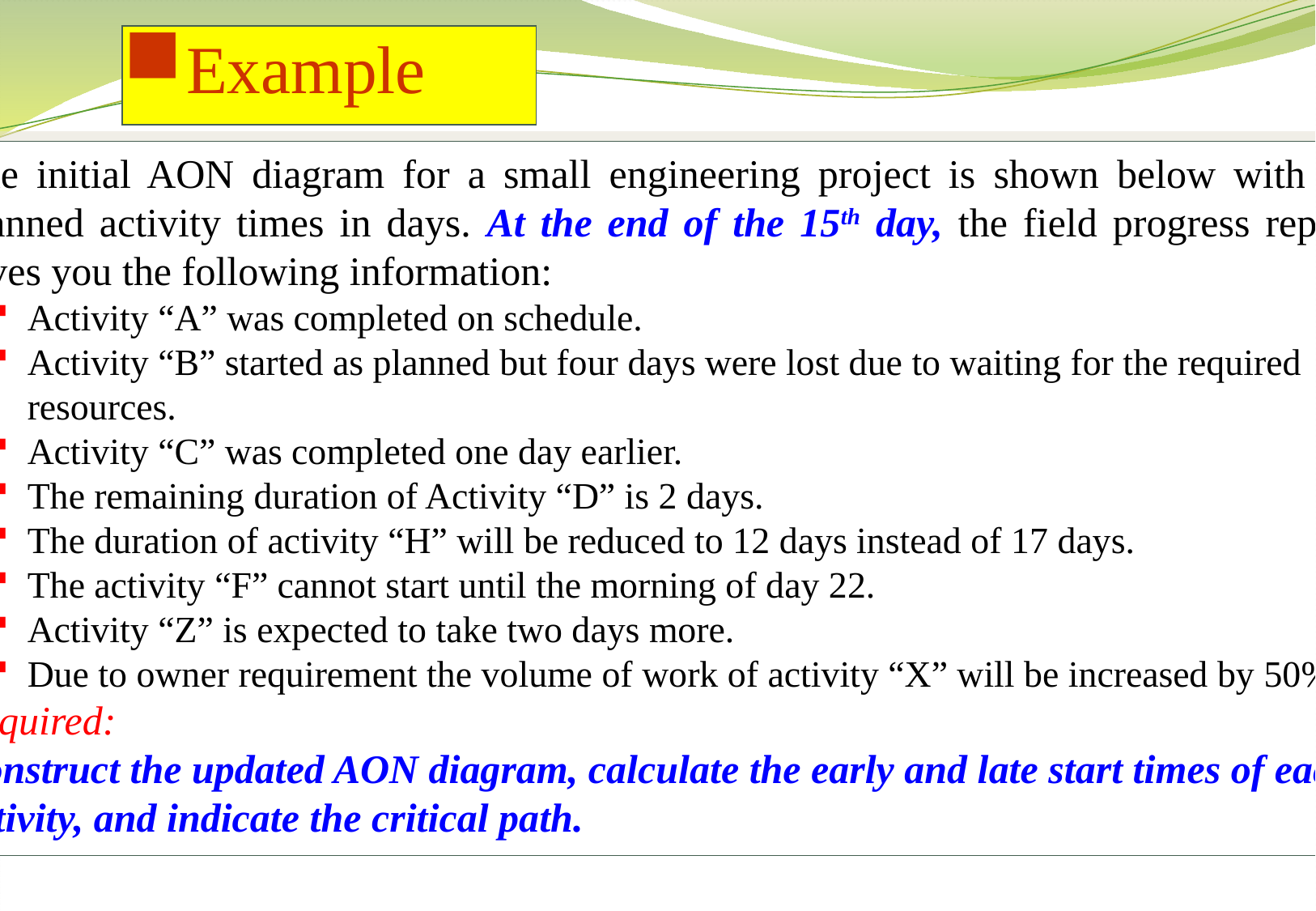

Example
The initial AON diagram for a small engineering project is shown below with its planned activity times in days. At the end of the 15th day, the field progress report gives you the following information:
Activity “A” was completed on schedule.
Activity “B” started as planned but four days were lost due to waiting for the required resources.
Activity “C” was completed one day earlier.
The remaining duration of Activity “D” is 2 days.
The duration of activity “H” will be reduced to 12 days instead of 17 days.
The activity “F” cannot start until the morning of day 22.
Activity “Z” is expected to take two days more.
Due to owner requirement the volume of work of activity “X” will be increased by 50%.
Required:
Construct the updated AON diagram, calculate the early and late start times of each activity, and indicate the critical path.